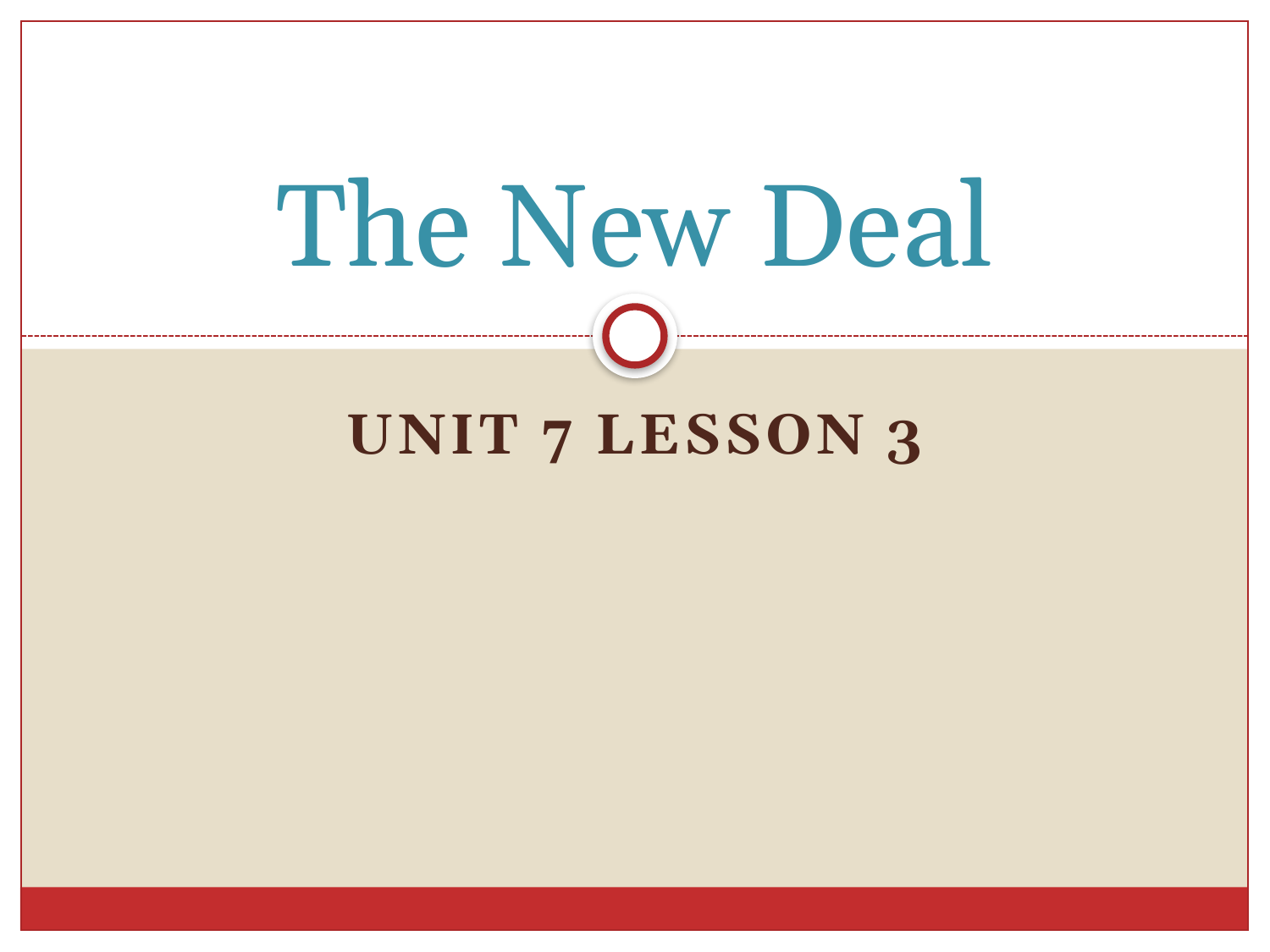

# The New Deal
Unit 7 Lesson 3